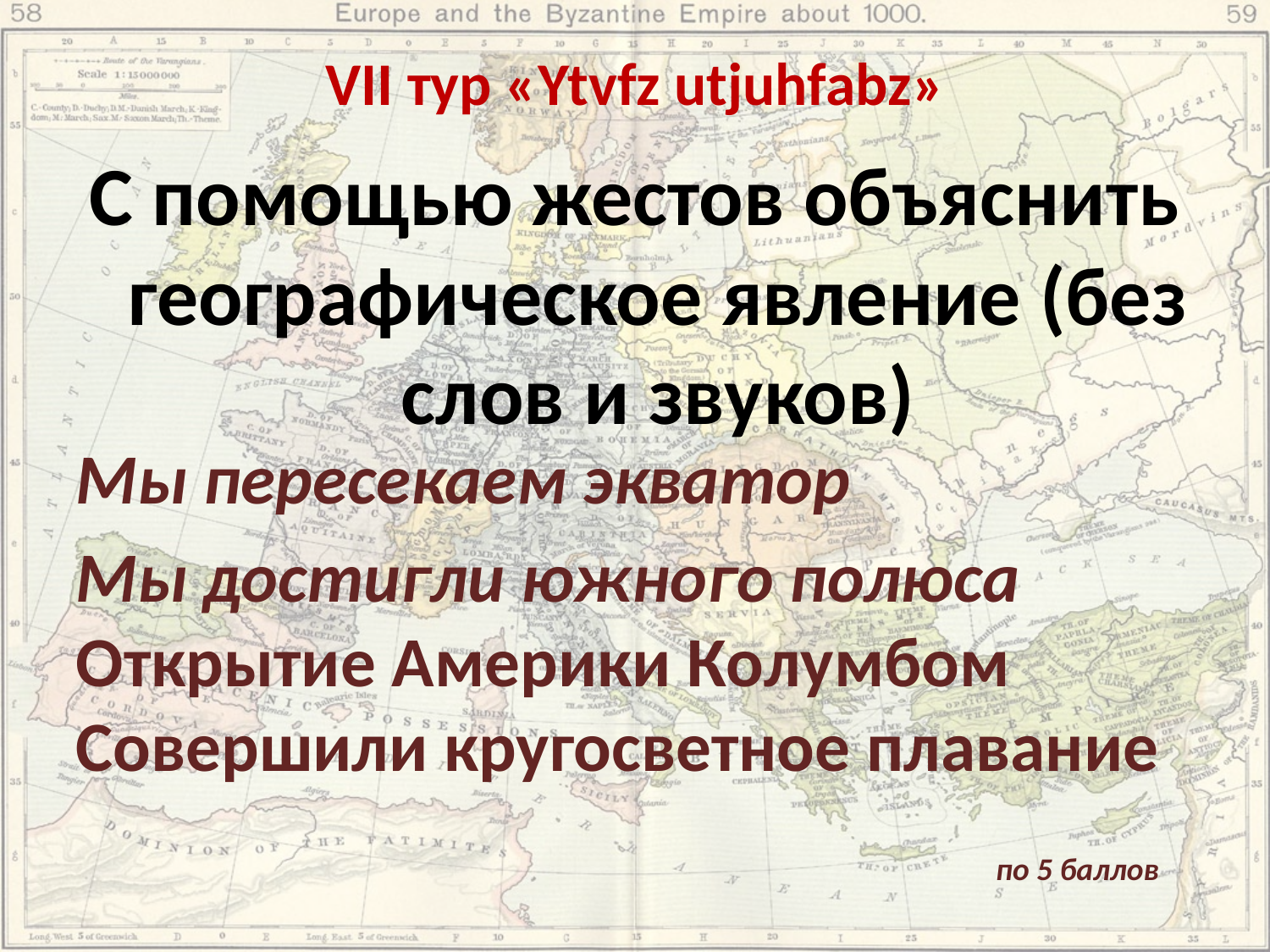

# VII тур «Ytvfz utjuhfabz»
С помощью жестов объяснить географическое явление (без слов и звуков)
Мы пересекаем экватор
Мы достигли южного полюса
Открытие Америки Колумбом
Совершили кругосветное плавание

по 5 баллов